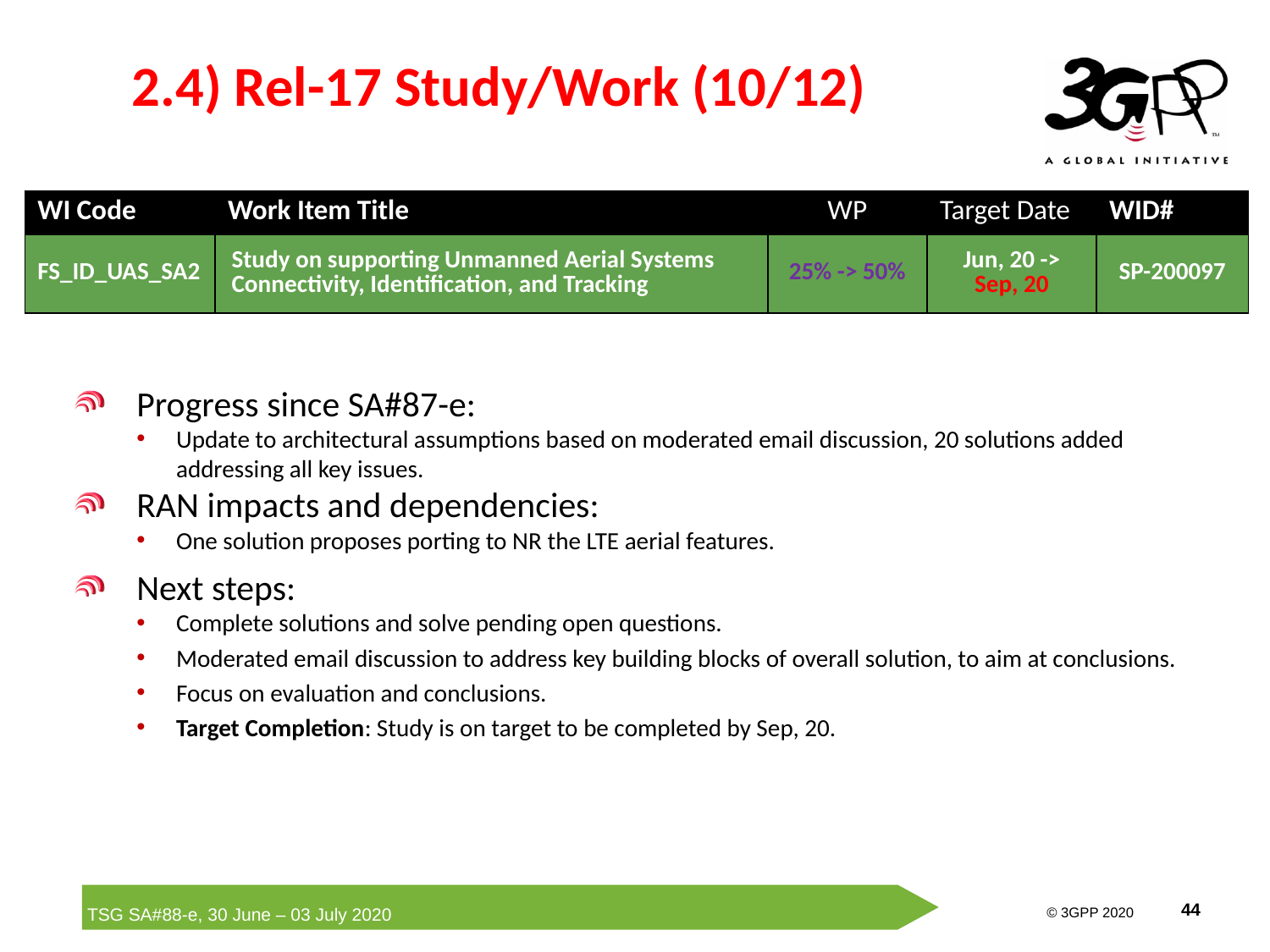

# 2.4) Rel-17 Study/Work (10/12)
| WI Code | Work Item Title | WP | Target Date | WID# |
| --- | --- | --- | --- | --- |
| FS\_ID\_UAS\_SA2 | Study on supporting Unmanned Aerial Systems Connectivity, Identification, and Tracking | 25% -> 50% | Jun, 20 -> Sep, 20 | SP-200097 |
Progress since SA#87-e:
Update to architectural assumptions based on moderated email discussion, 20 solutions added addressing all key issues.
RAN impacts and dependencies:
One solution proposes porting to NR the LTE aerial features.
Next steps:
Complete solutions and solve pending open questions.
Moderated email discussion to address key building blocks of overall solution, to aim at conclusions.
Focus on evaluation and conclusions.
Target Completion: Study is on target to be completed by Sep, 20.